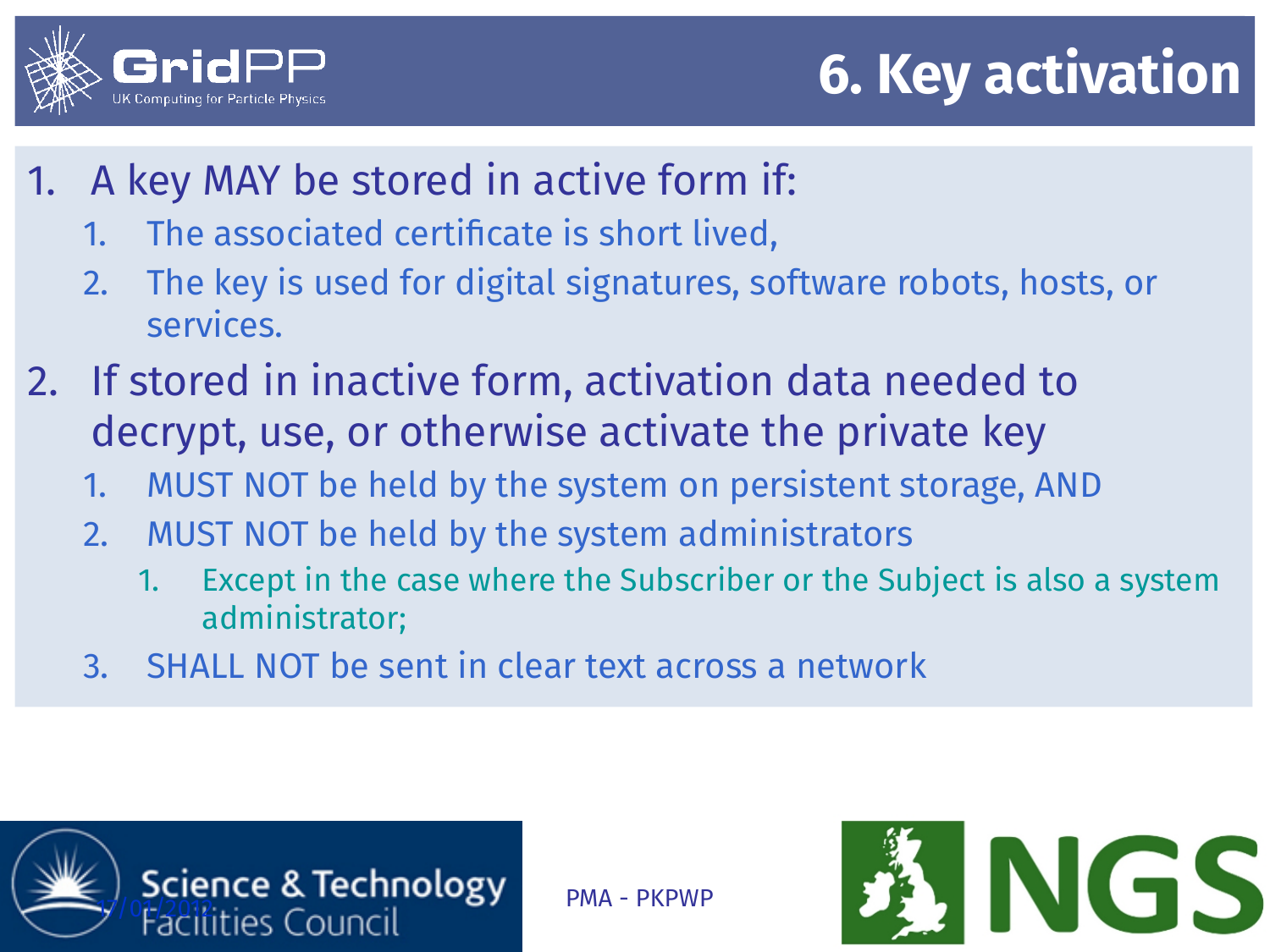

# 6. Key activation
A key MAY be stored in active form if:
The associated certificate is short lived,
The key is used for digital signatures, software robots, hosts, or services.
If stored in inactive form, activation data needed to decrypt, use, or otherwise activate the private key
MUST NOT be held by the system on persistent storage, AND
MUST NOT be held by the system administrators
Except in the case where the Subscriber or the Subject is also a system administrator;
SHALL NOT be sent in clear text across a network
PMA - PKPWP
17/01/2012
16